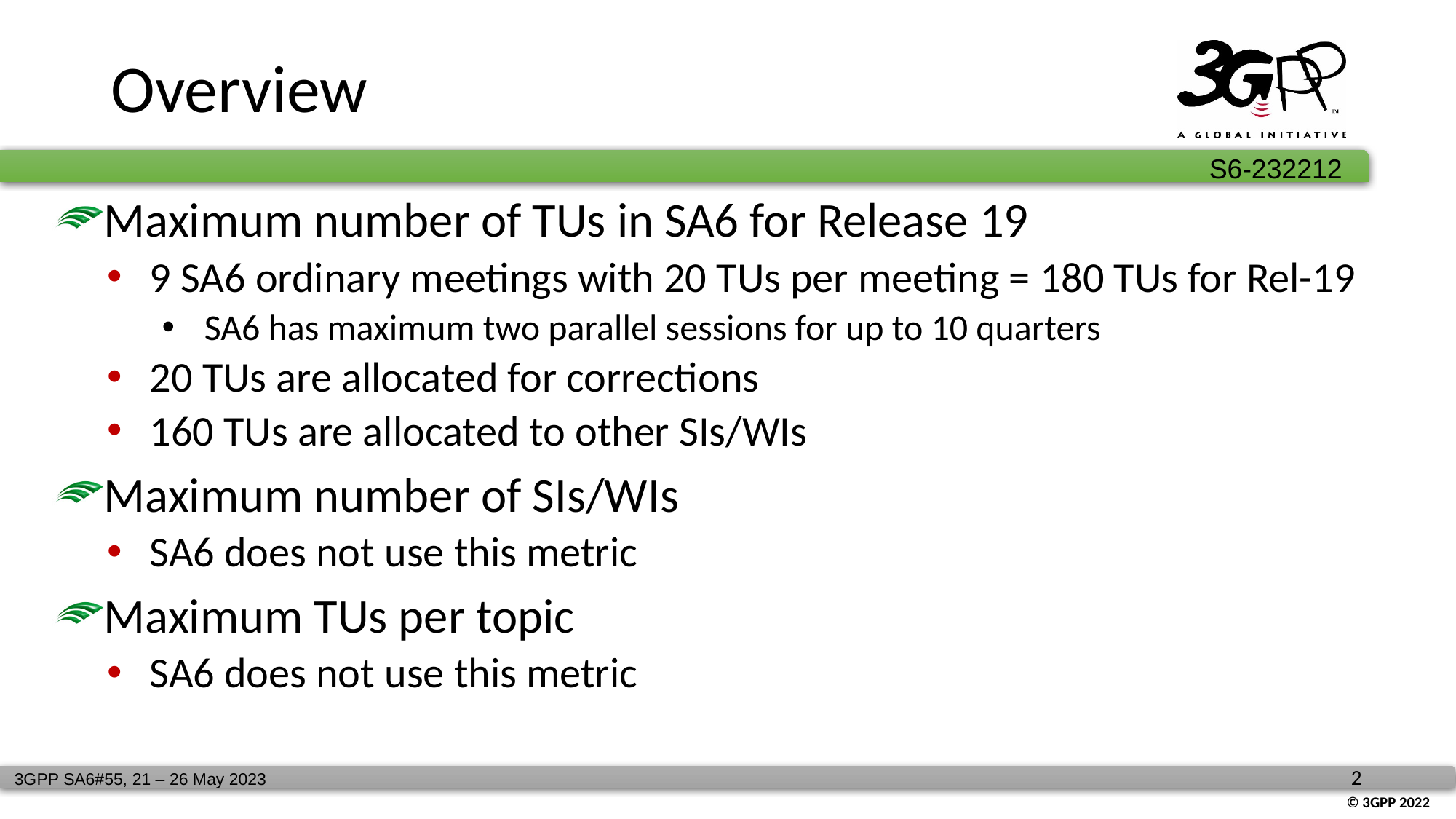

# Overview
Maximum number of TUs in SA6 for Release 19
9 SA6 ordinary meetings with 20 TUs per meeting = 180 TUs for Rel-19
SA6 has maximum two parallel sessions for up to 10 quarters
20 TUs are allocated for corrections
160 TUs are allocated to other SIs/WIs
Maximum number of SIs/WIs
SA6 does not use this metric
Maximum TUs per topic
SA6 does not use this metric